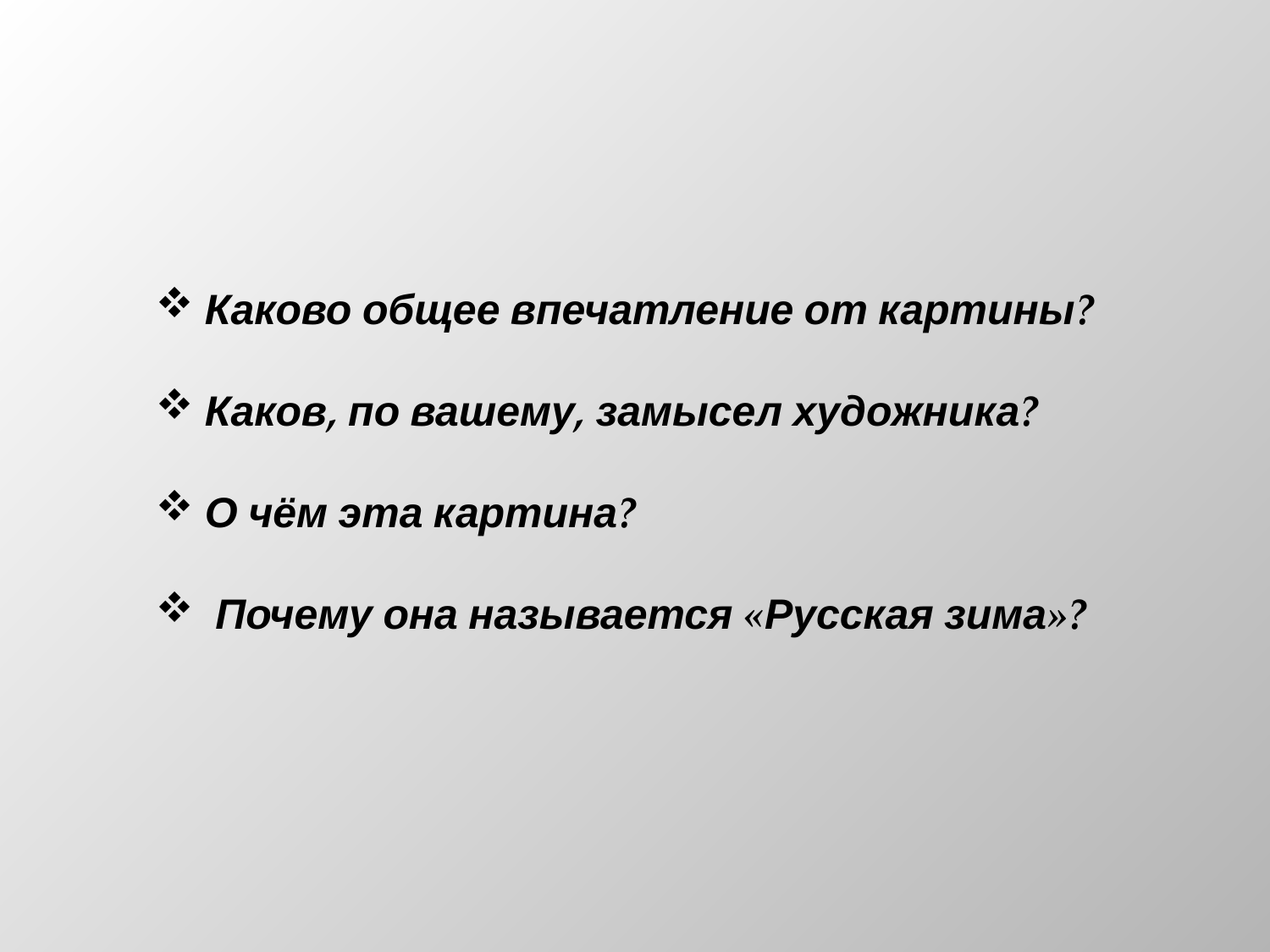

Каково общее впечатление от картины?

 Каков, по вашему, замысел художника?

 О чём эта картина?

  Почему она называется «Русская зима»?